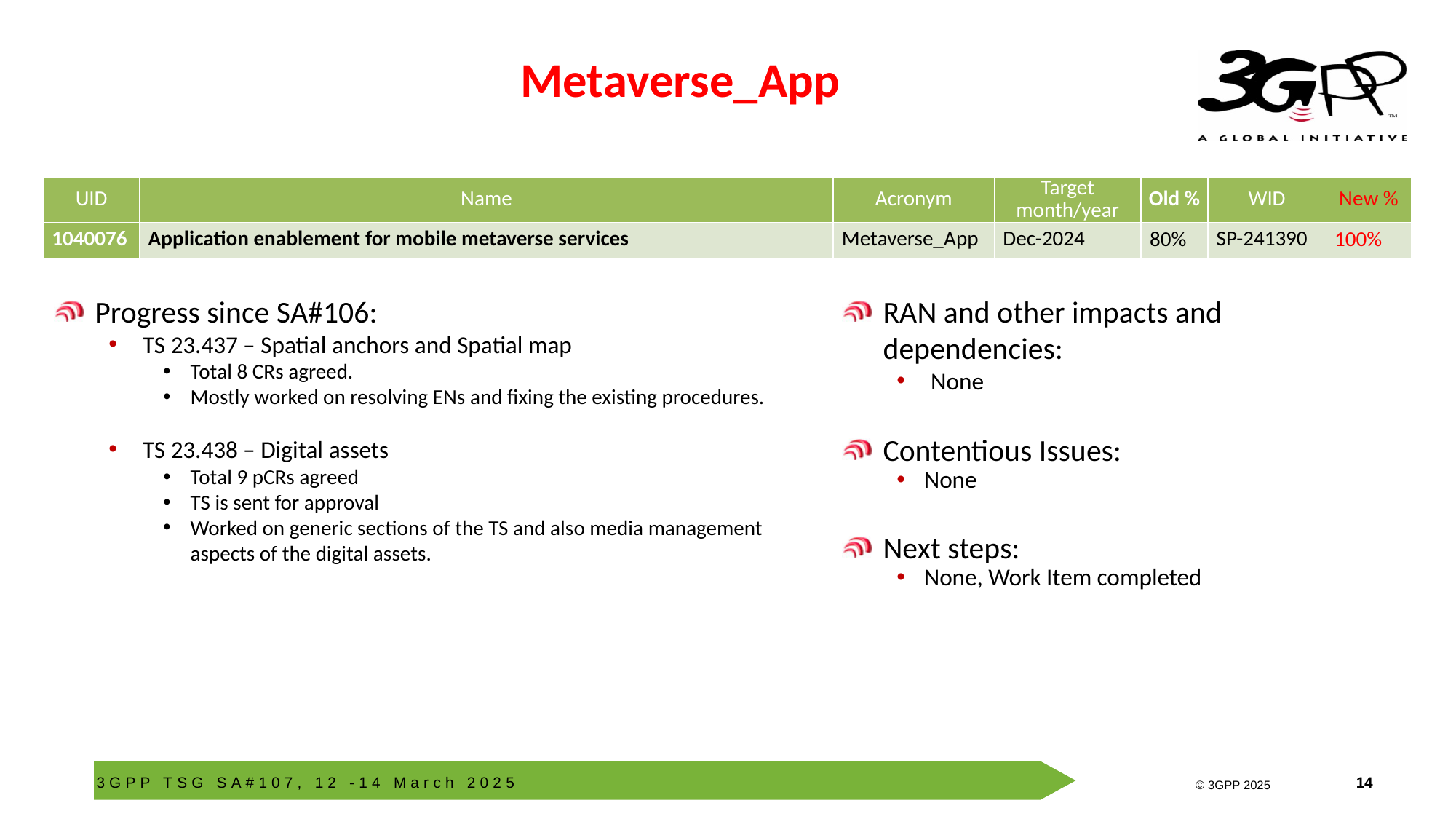

# Metaverse_App
| UID | Name | Acronym | Target month/year | Old % | WID | New % |
| --- | --- | --- | --- | --- | --- | --- |
| 1040076 | Application enablement for mobile metaverse services | Metaverse\_App | Dec-2024 | 80% | SP-241390 | 100% |
Progress since SA#106:
TS 23.437 – Spatial anchors and Spatial map
Total 8 CRs agreed.
Mostly worked on resolving ENs and fixing the existing procedures.

TS 23.438 – Digital assets
Total 9 pCRs agreed
TS is sent for approval
Worked on generic sections of the TS and also media management aspects of the digital assets.
RAN and other impacts and dependencies:
None

Contentious Issues:
None

Next steps:
None, Work Item completed